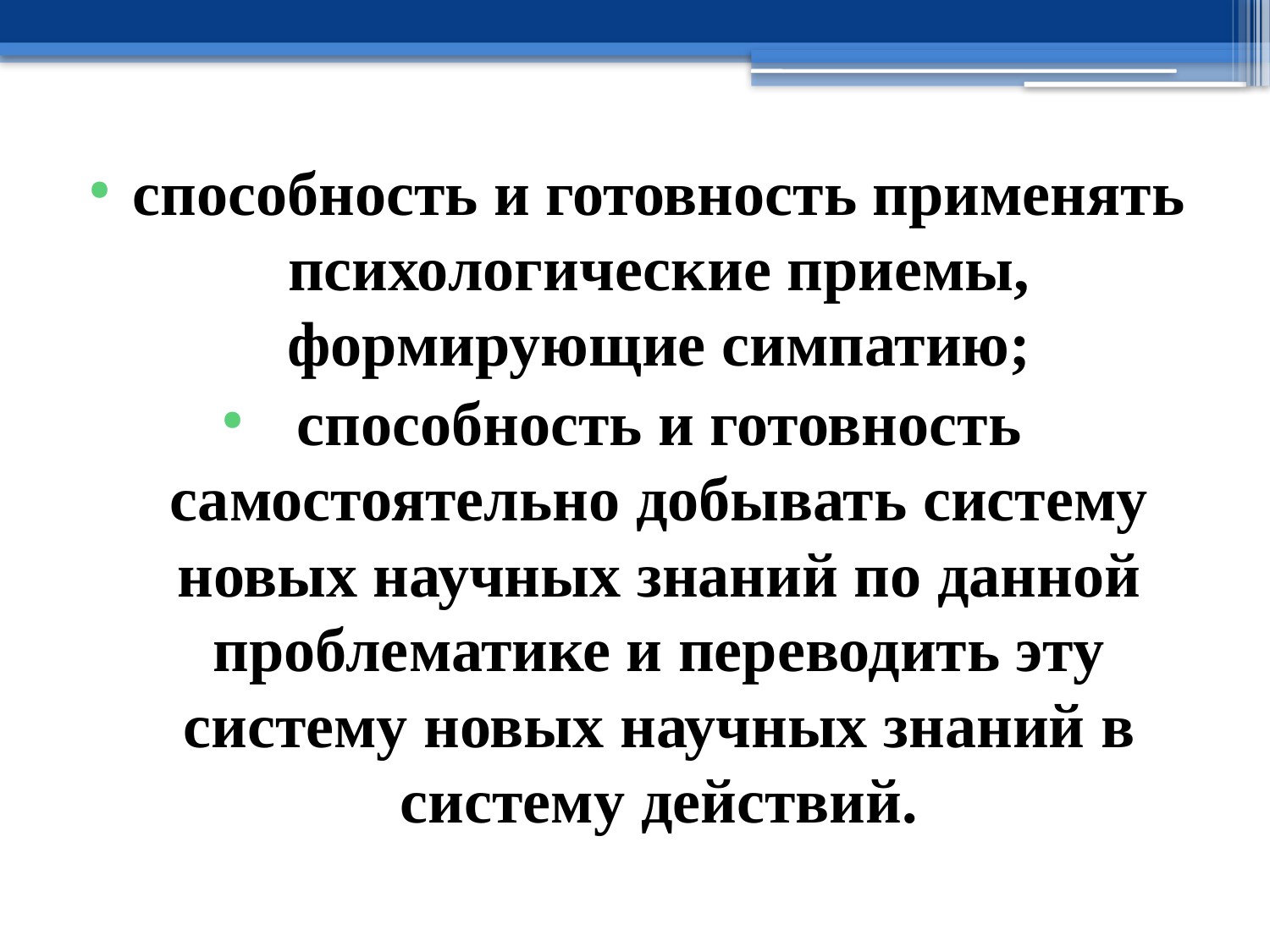

способность и готовность применять психологические приемы, формирующие симпатию;
способность и готовность самостоятельно добывать систему новых научных знаний по данной проблематике и переводить эту систему новых научных знаний в систему действий.

#